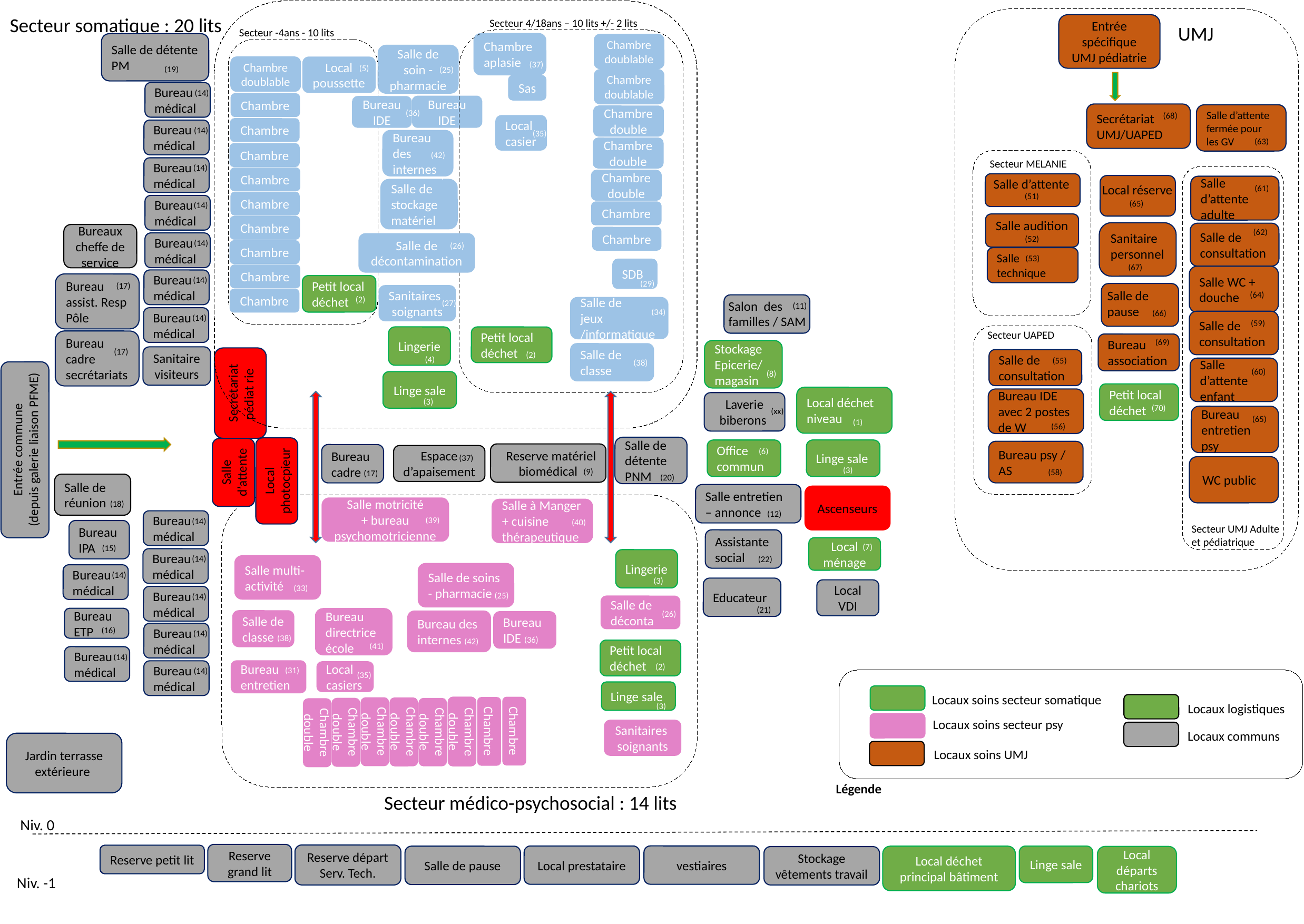

Secteur somatique : 20 lits
Secteur 4/18ans – 10 lits +/- 2 lits
Entrée spécifique UMJ pédiatrie
UMJ
Secteur -4ans - 10 lits
Salle de détente PM
Chambre aplasie
Chambredoublable
Salle de soin - pharmacie

(37)

Chambredoublable
Local poussette
(5)

(19)
(25)

Chambredoublable
Sas

Bureau médical
(14)
Chambre
Bureau IDE
Bureau IDE

(36)

Secrétariat UMJ/UAPED
Salle d’attente fermée pour les GV
(68)
Chambre double

Local casier

Chambre
Bureau médical
(14)
(35)

Bureau des internes
(63)
Chambre double
Chambre
(42)

Secteur MELANIE
Bureau médical
(14)
(32)

Chambre
Chambre double
Salle d’attente

Salle d’attente adulte
Local réserve
(61)
Salle de stockage matériel
(51)
Chambre
(65)
Bureau médical
(14)
Chambre
Salle audition
(52)
Chambre
(62)
Sanitaire personnel
Salle de consultation
Bureaux cheffe de service
Chambre
Bureau médical
Salle de décontamination
(14)
(26)

Chambre
Salle technique
(53)
(67)
SDB
Chambre
Salle WC + douche
Bureau médical
(14)
Bureau assist. Resp Pôle
(29)

Petit local déchet
(17)
Salle de pause

(64)
Sanitaires
soignants
Chambre
(2)
(27)

Salon  des familles / SAM

(11)
Salle de jeux /informatique
(34)

(66)
Bureau médical
(14)
Salle de consultation
(59)
Secteur UAPED

Lingerie
Petit local déchet
Bureau cadre secrétariats
(69)
Bureau association
Stockage Epicerie/ magasin
(17)
Salle de classe
(2)
Sanitaire visiteurs
Salle de consultation
(4)

(55)
(38)

Salle d’attente enfant
(60)
(8)
Secrétariat pédiat rie
Linge sale
Petit local déchet
Local déchet niveau
Bureau IDE avec 2 postes de W

(3)

Laverie biberons
(70)
(xx)

Bureau entretien psy
(65)
(1)
(56)
Entrée commune
(depuis galerie liaison PFME)
Salle de détente PNM

Office commun
Linge sale
Bureau psy / AS
(6)
Reserve matériel
biomédical
Bureau cadre
Espace d’apaisement
(37)
Salle d’attente
 WC public
Local photocpieur
(3)
(9)

(58)
(17)
(20)
Salle de réunion
Salle entretien – annonce  (12)
 Ascenseurs

(18)
Salle motricité
+ bureau psychomotricienne
Salle à Manger + cuisine thérapeutique
Bureau médical
(39)

(14)
(40)

Secteur UMJ Adulte et pédiatrique
Bureau IPA
Assistante social
(7)
Local ménage
(15)
Bureau médical
(14)
Lingerie
(22)
Salle multi-activité
Salle de soins - pharmacie
Bureau médical
(14)
(3)
Educateur
(33)

Local VDI
(25)

Bureau médical
(14)
(41)

Salle de déconta
(21)
(26)
Bureau ETP
Bureau directrice école
Salle de classe
Bureau des internes (42)
Bureau IDE (36)
(16)
Bureau médical
(14)
(38)

(36)

(41)

Petit local déchet
Bureau médical
(14)
(2)
Bureau médical
Bureau
entretien
(31)

(14)
Local casiers
(35)

Linge sale

Locaux soins secteur somatique

Locaux logistiques
(3)

Locaux soins secteur psy

Chambre double
Chambre double
Chambre double
Chambre double
Chambre double
Chambre double
Chambre double
Chambre
Chambre
Sanitaires
soignants

Locaux communs

Jardin terrasse extérieure

Locaux soins UMJ
Légende
 Secteur médico-psychosocial : 14 lits
Niv. 0
Reserve grand lit
Reserve départ Serv. Tech.
Reserve petit lit
vestiaires
Local prestataire
Linge sale
Salle de pause
Local déchet principal bâtiment
Local départs chariots
Stockage vêtements travail
Niv. -1